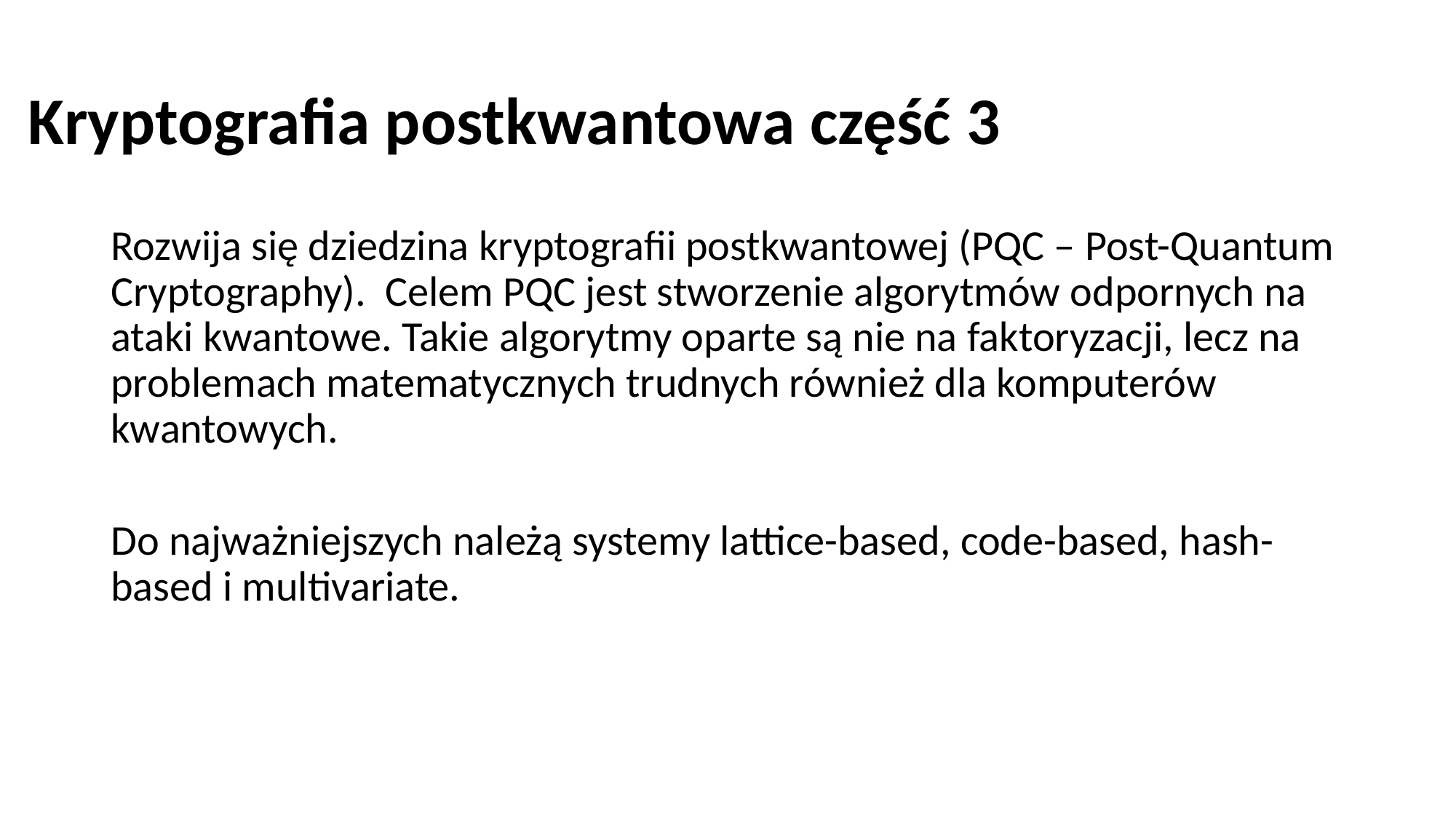

# Kryptografia postkwantowa część 3
Rozwija się dziedzina kryptografii postkwantowej (PQC – Post-Quantum Cryptography).  Celem PQC jest stworzenie algorytmów odpornych na ataki kwantowe. Takie algorytmy oparte są nie na faktoryzacji, lecz na problemach matematycznych trudnych również dla komputerów kwantowych.
Do najważniejszych należą systemy lattice-based, code-based, hash-based i multivariate.